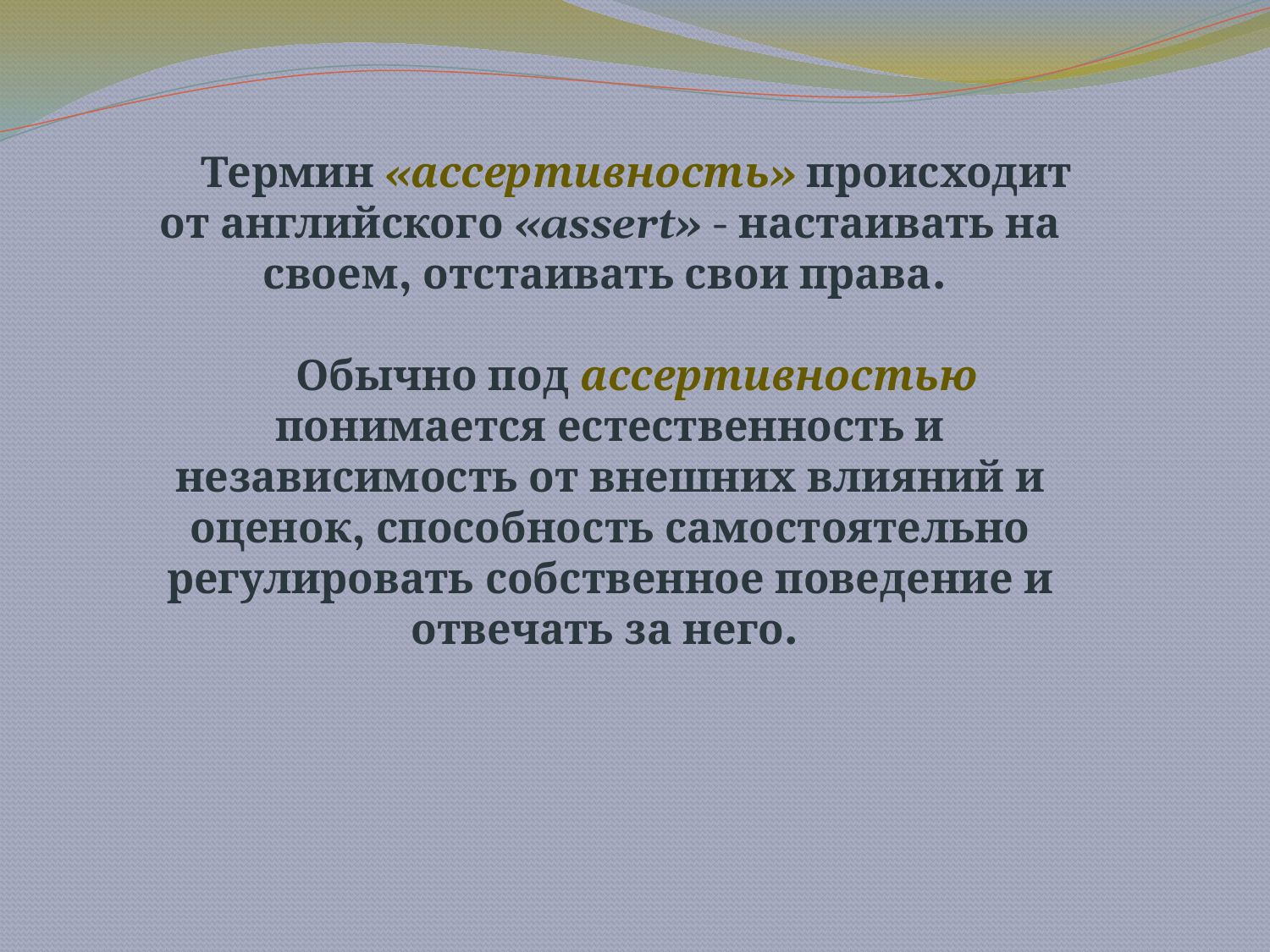

Термин «ассертивность» происходит от английского «assert» - настаивать на своем, отстаивать свои права.

     Обычно под ассертивностью понимается естественность и независимость от внешних влияний и оценок, способность самостоятельно регулировать собственное поведение и отвечать за него.